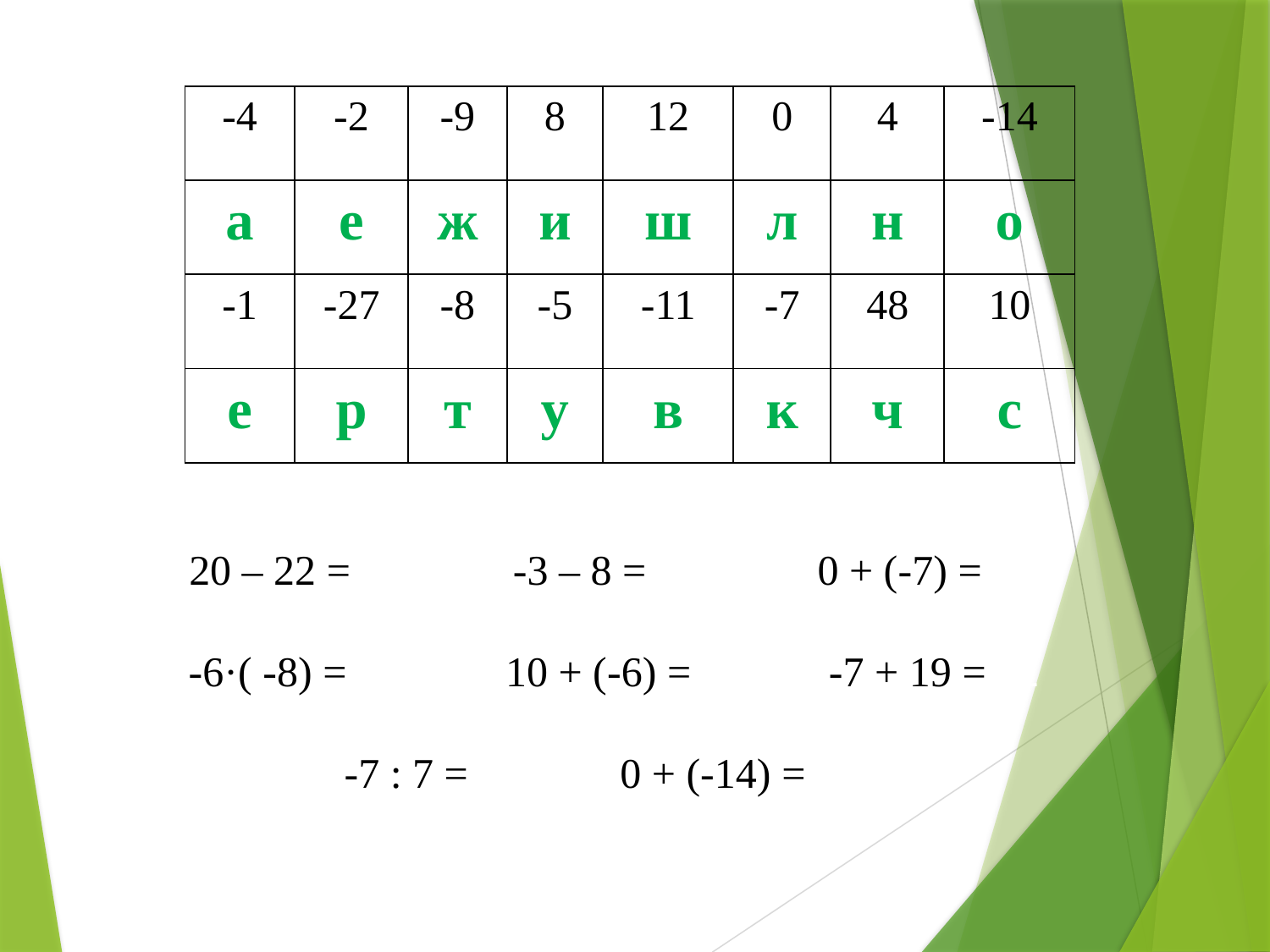

| -4 | -2 | -9 | 8 | 12 | 0 | 4 | -14 |
| --- | --- | --- | --- | --- | --- | --- | --- |
| а | е | ж | и | ш | л | н | о |
| -1 | -27 | -8 | -5 | -11 | -7 | 48 | 10 |
| е | р | т | у | в | к | ч | с |
20 – 22 = -2           -3 – 8 = -11          0 + (-7) = -7
-6·( -8) = 48          10 + (-6) = 4          -7 + 19 = 12
-7 : 7 = -1          0 + (-14) = -14